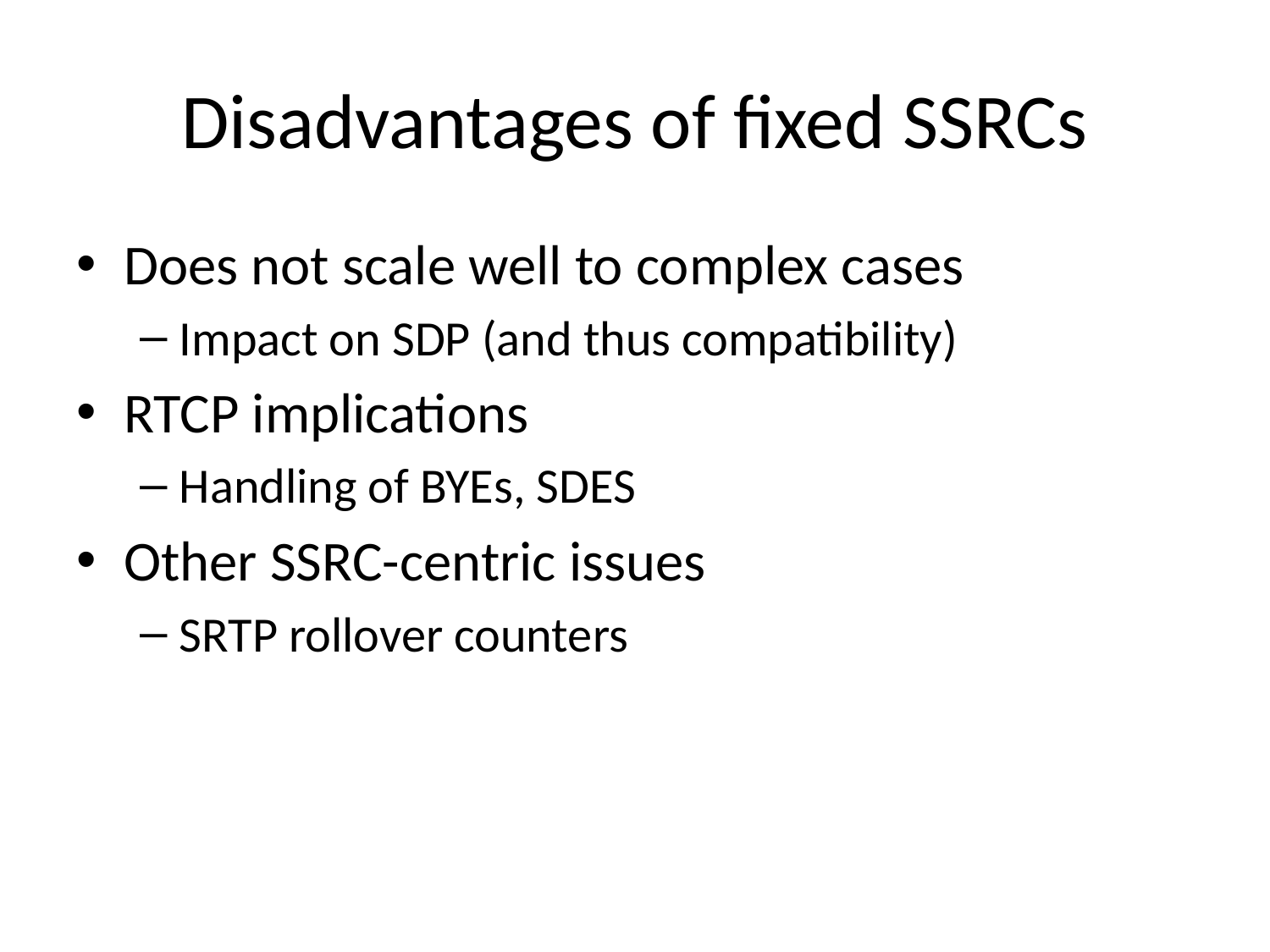

# Disadvantages of fixed SSRCs
Does not scale well to complex cases
Impact on SDP (and thus compatibility)
RTCP implications
Handling of BYEs, SDES
Other SSRC-centric issues
SRTP rollover counters